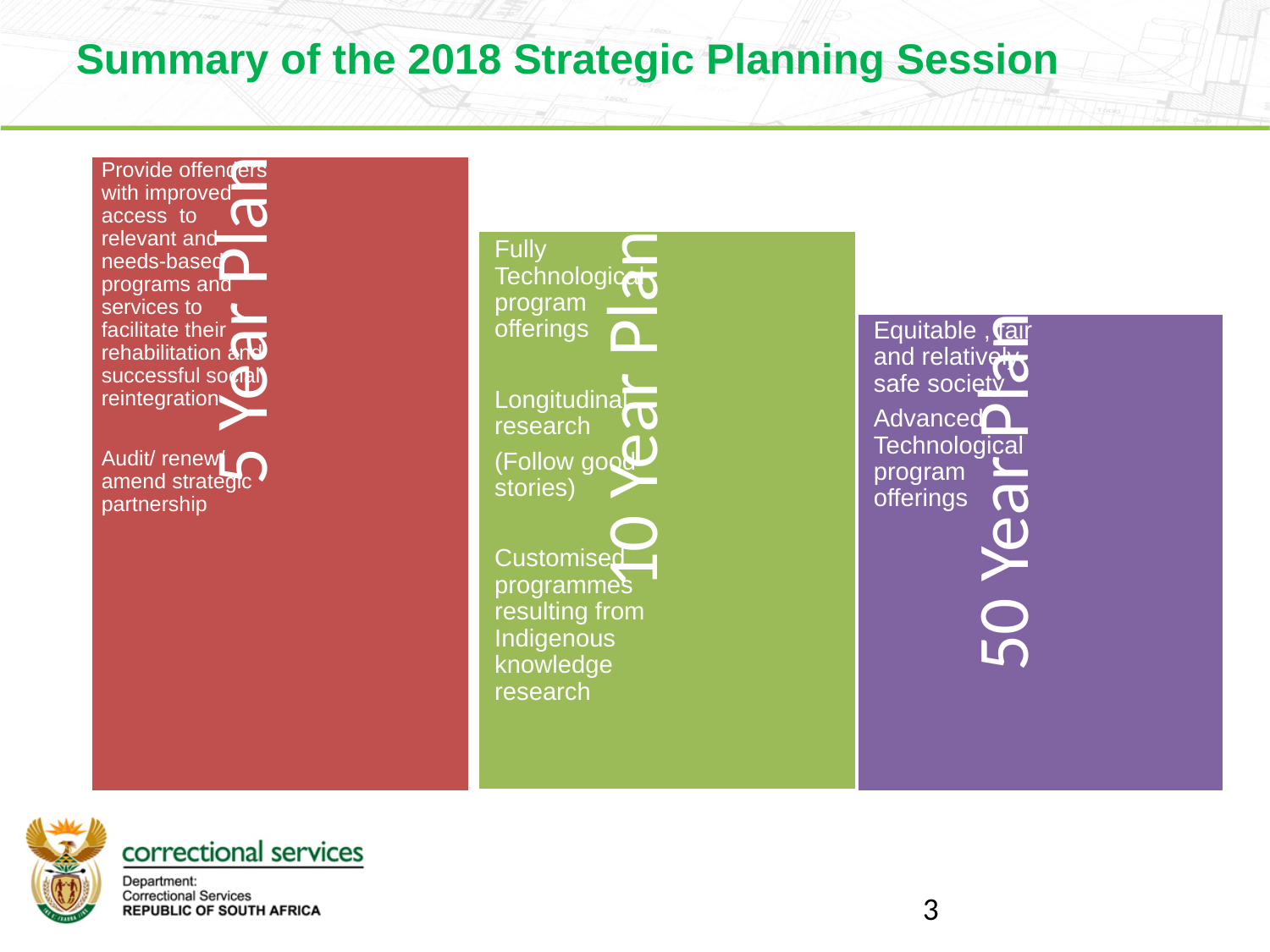

Summary of the 2018 Strategic Planning Session
50 Year Plan
10 Year Plan
5 Year Plan
Provide offenders with improved access  to relevant and needs-based programs and services to facilitate their rehabilitation and successful social reintegration

Audit/ renew/ amend strategic partnership

Fully Technological program offerings

Longitudinal research
(Follow good stories)

Customised programmes resulting from Indigenous knowledge research

Equitable , fair and relatively safe society
Advanced Technological program offerings

3